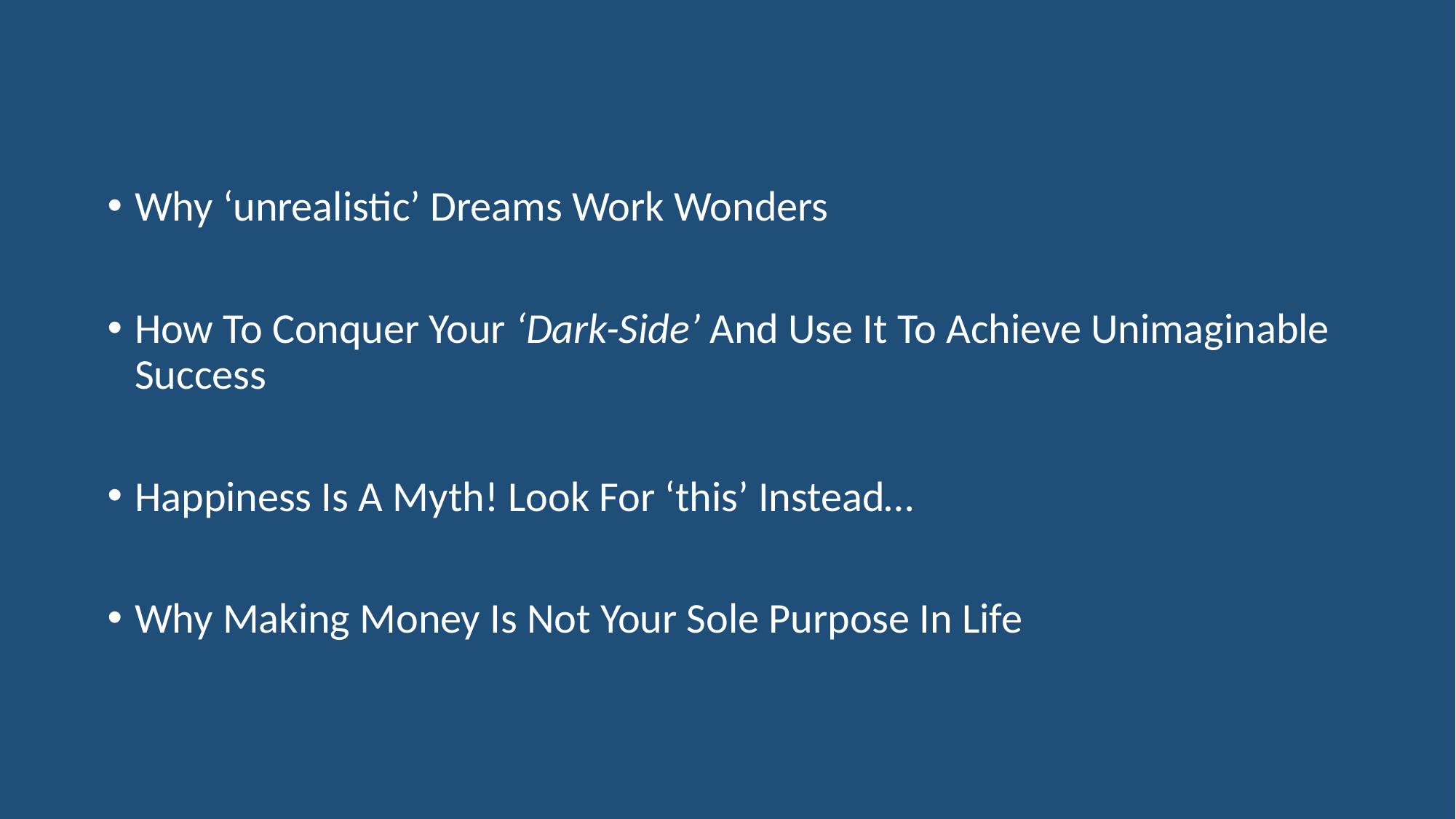

Why ‘unrealistic’ Dreams Work Wonders

How To Conquer Your ‘Dark-Side’ And Use It To Achieve Unimaginable Success

Happiness Is A Myth! Look For ‘this’ Instead…

Why Making Money Is Not Your Sole Purpose In Life